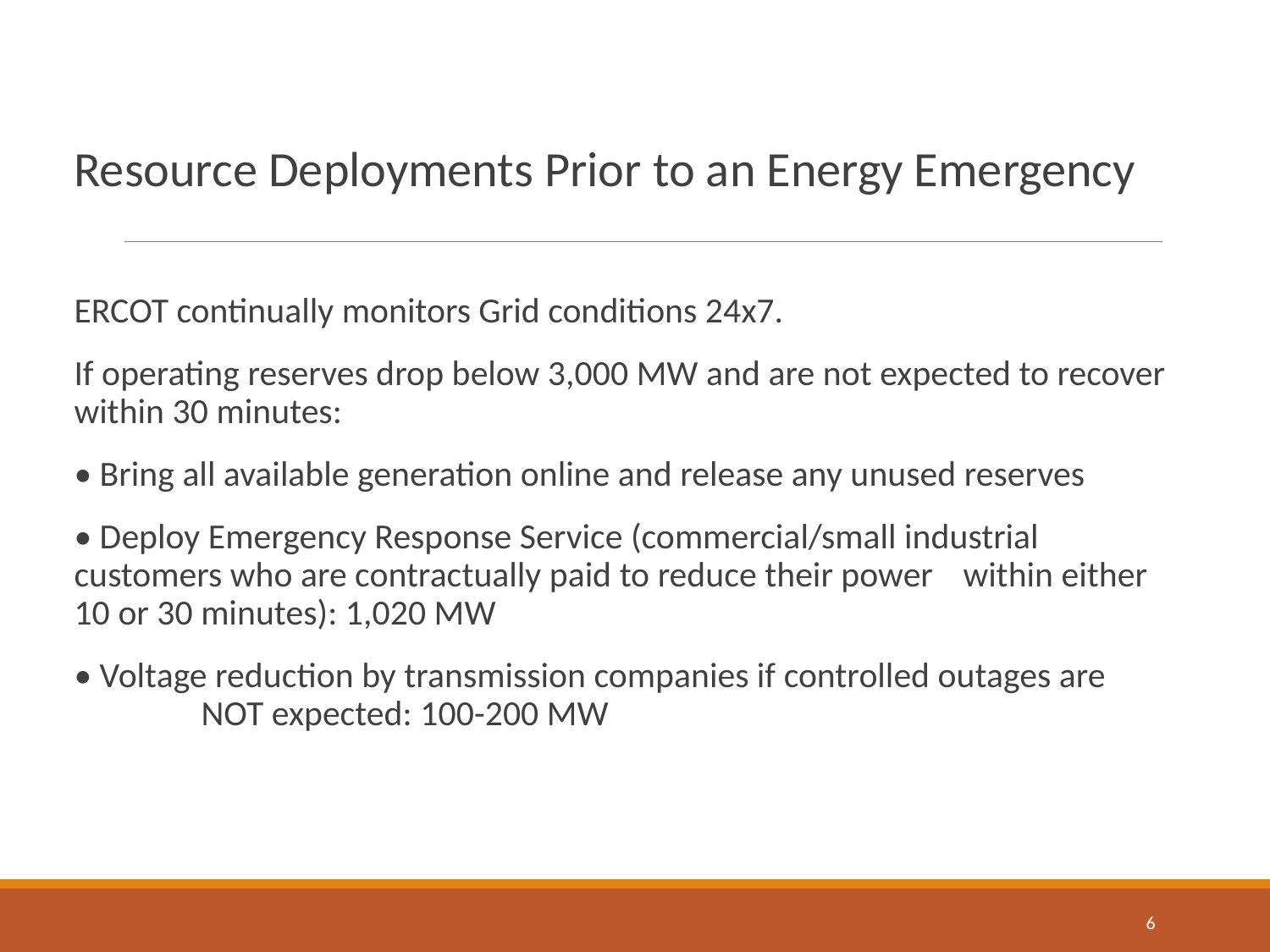

Resource Deployments Prior to an Energy Emergency

ERCOT continually monitors Grid conditions 24x7.
If operating reserves drop below 3,000 MW and are not expected to recover within 30 minutes:
• Bring all available generation online and release any unused reserves
• Deploy Emergency Response Service (commercial/small industrial 	customers who are contractually paid to reduce their power 	within either 10 or 30 minutes): 1,020 MW
• Voltage reduction by transmission companies if controlled outages are 	NOT expected: 100-200 MW

6